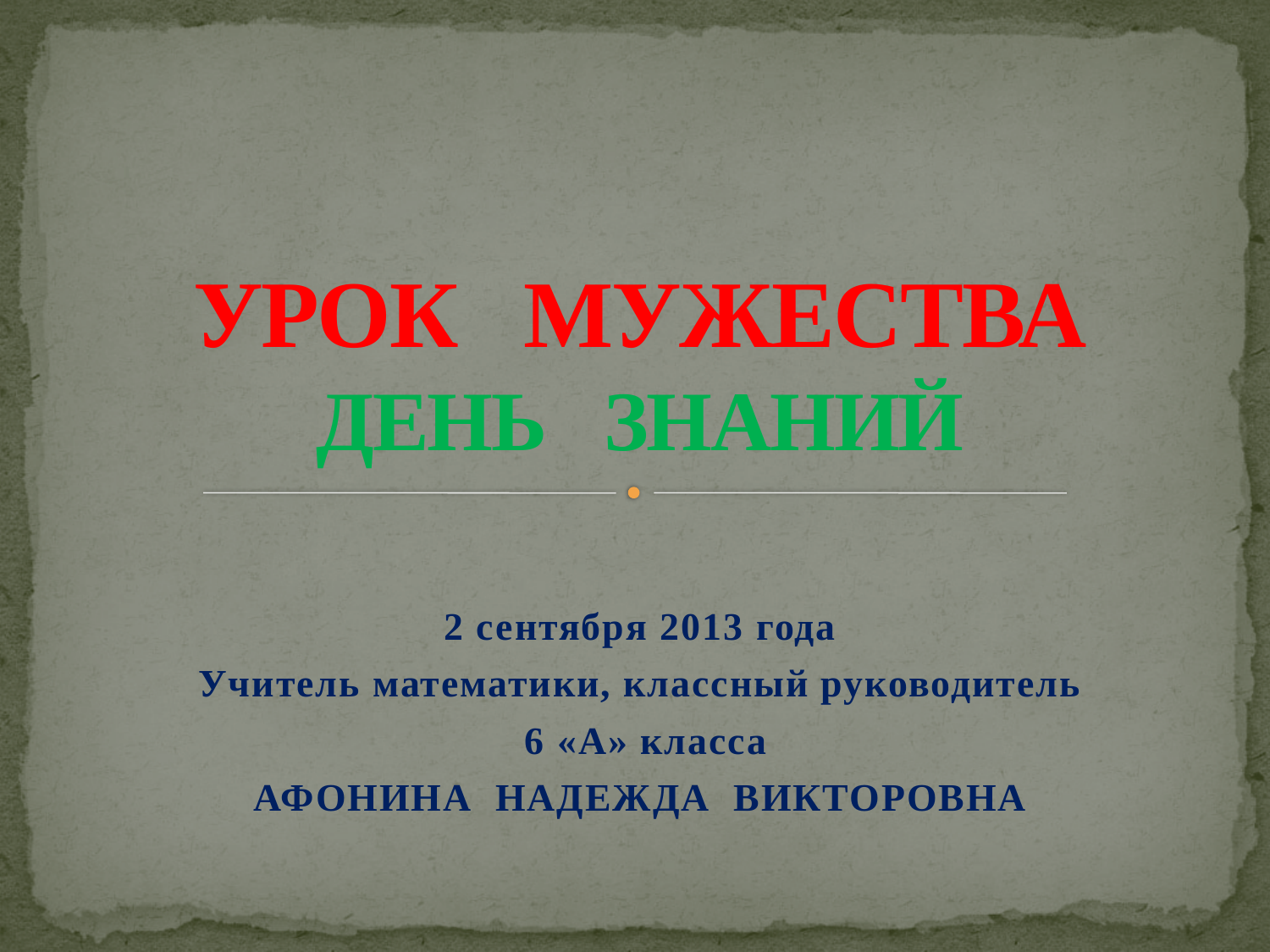

# УРОК   МУЖЕСТВА ДЕНЬ   ЗНАНИЙ
2 сентября 2013 года
Учитель математики, классный руководитель
 6 «А» класса
АФОНИНА  НАДЕЖДА  ВИКТОРОВНА